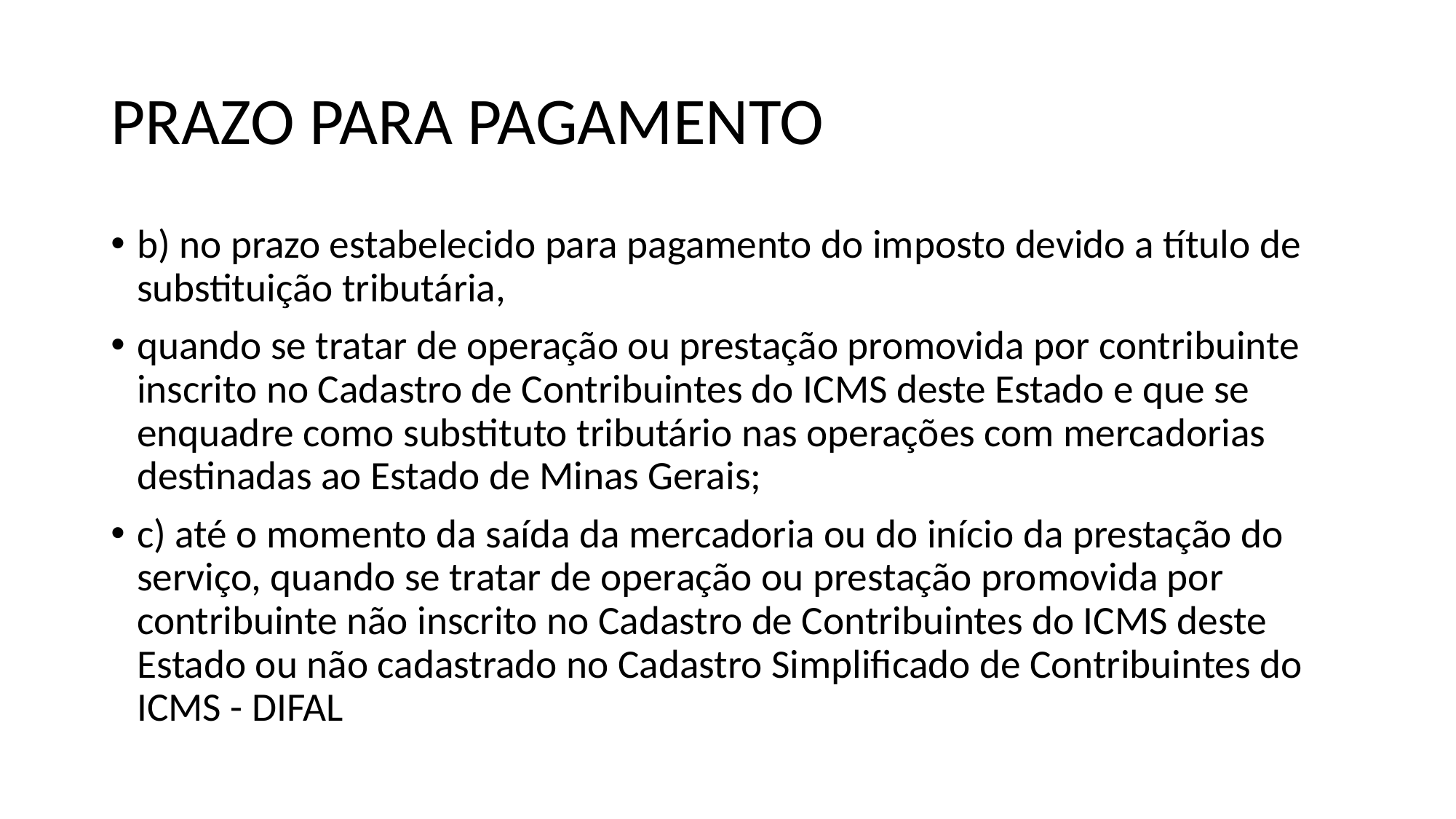

# PRAZO PARA PAGAMENTO
b) no prazo estabelecido para pagamento do imposto devido a título de substituição tributária,
quando se tratar de operação ou prestação promovida por contribuinte inscrito no Cadastro de Contribuintes do ICMS deste Estado e que se enquadre como substituto tributário nas operações com mercadorias destinadas ao Estado de Minas Gerais;
c) até o momento da saída da mercadoria ou do início da prestação do serviço, quando se tratar de operação ou prestação promovida por contribuinte não inscrito no Cadastro de Contribuintes do ICMS deste Estado ou não cadastrado no Cadastro Simplificado de Contribuintes do ICMS - DIFAL